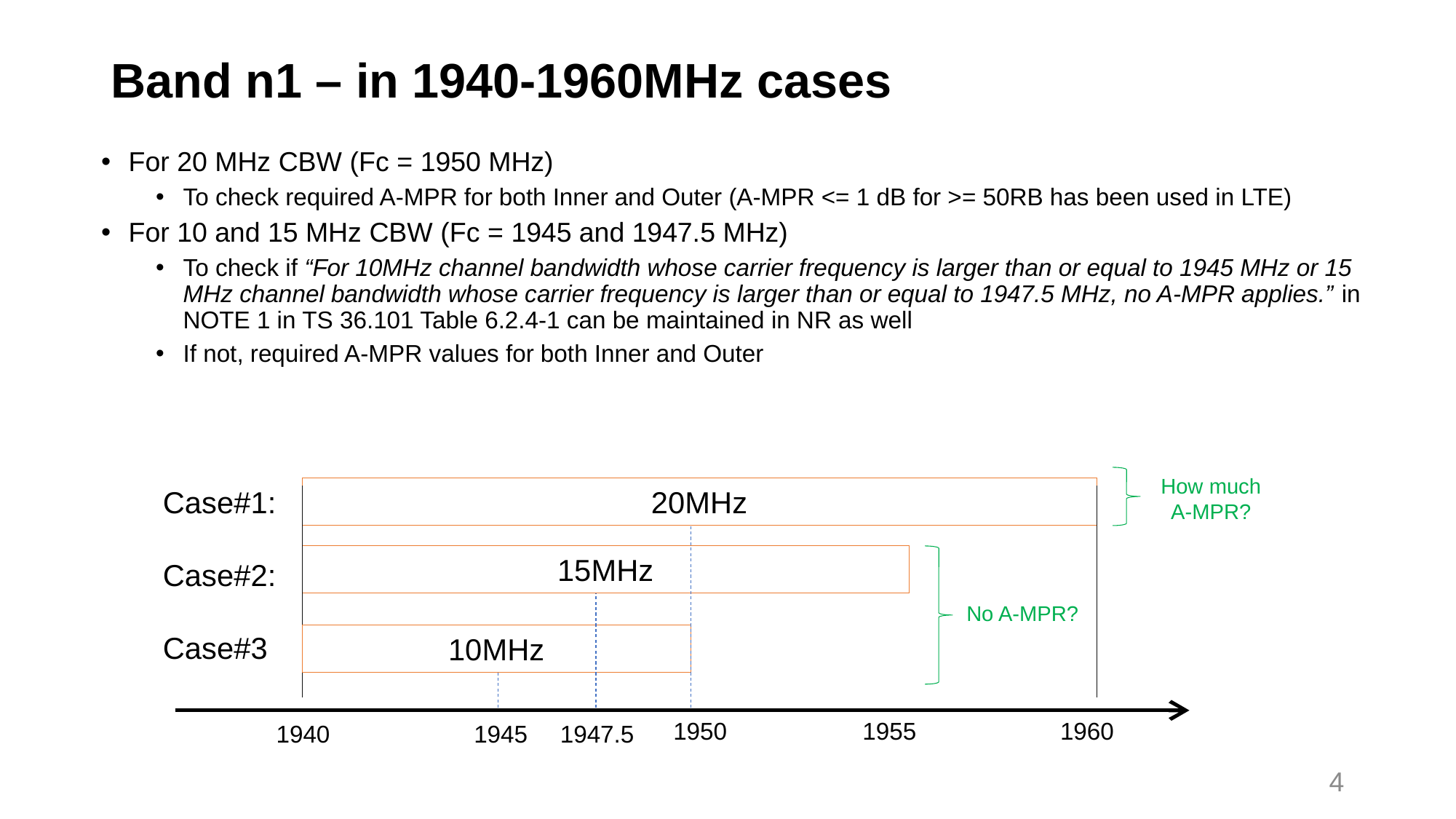

# Band n1 – in 1940-1960MHz cases
For 20 MHz CBW (Fc = 1950 MHz)
To check required A-MPR for both Inner and Outer (A-MPR <= 1 dB for >= 50RB has been used in LTE)
For 10 and 15 MHz CBW (Fc = 1945 and 1947.5 MHz)
To check if “For 10MHz channel bandwidth whose carrier frequency is larger than or equal to 1945 MHz or 15 MHz channel bandwidth whose carrier frequency is larger than or equal to 1947.5 MHz, no A-MPR applies.” in NOTE 1 in TS 36.101 Table 6.2.4-1 can be maintained in NR as well
If not, required A-MPR values for both Inner and Outer

How much
A-MPR?
Case#1:

Case#2:

Case#3
20MHz
15MHz

No A-MPR?
10MHz
1950
1955
1960
1940
1945
1947.5
4